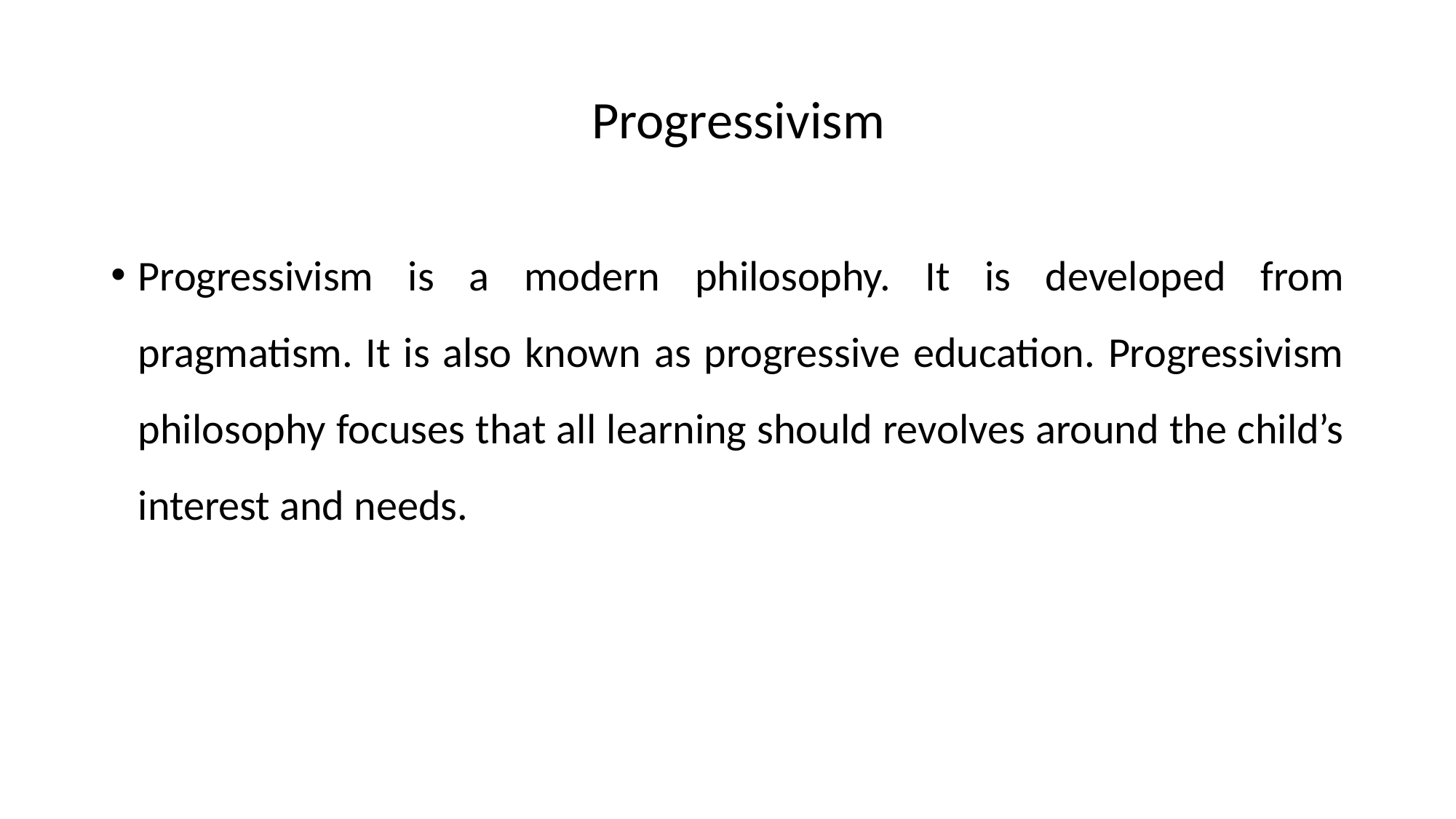

# Progressivism
Progressivism is a modern philosophy. It is developed from pragmatism. It is also known as progressive education. Progressivism philosophy focuses that all learning should revolves around the child’s interest and needs.